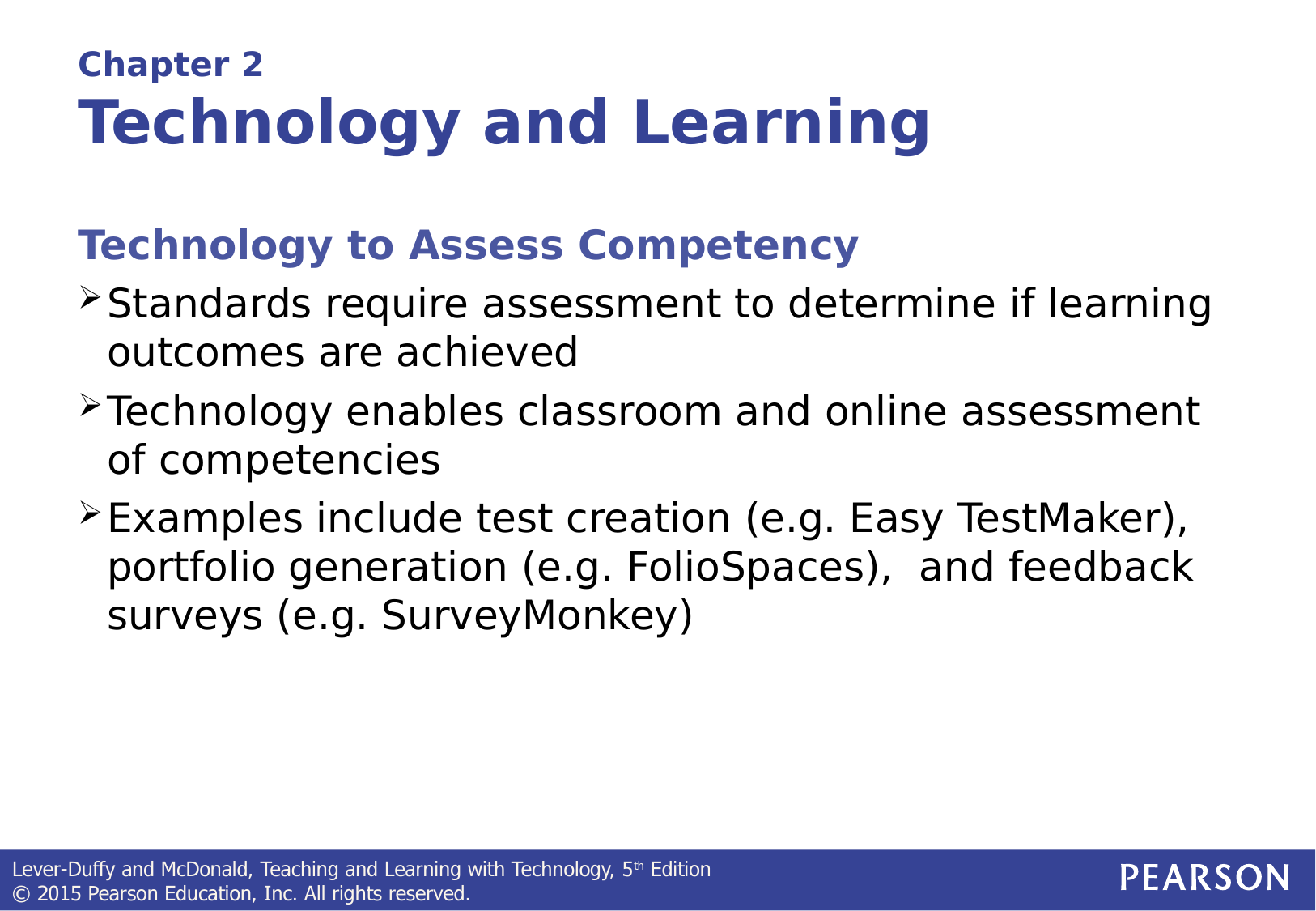

# Chapter 2 Technology and Learning
Technology to Assess Competency
Standards require assessment to determine if learning outcomes are achieved
Technology enables classroom and online assessment of competencies
Examples include test creation (e.g. Easy TestMaker), portfolio generation (e.g. FolioSpaces),  and feedback surveys (e.g. SurveyMonkey)